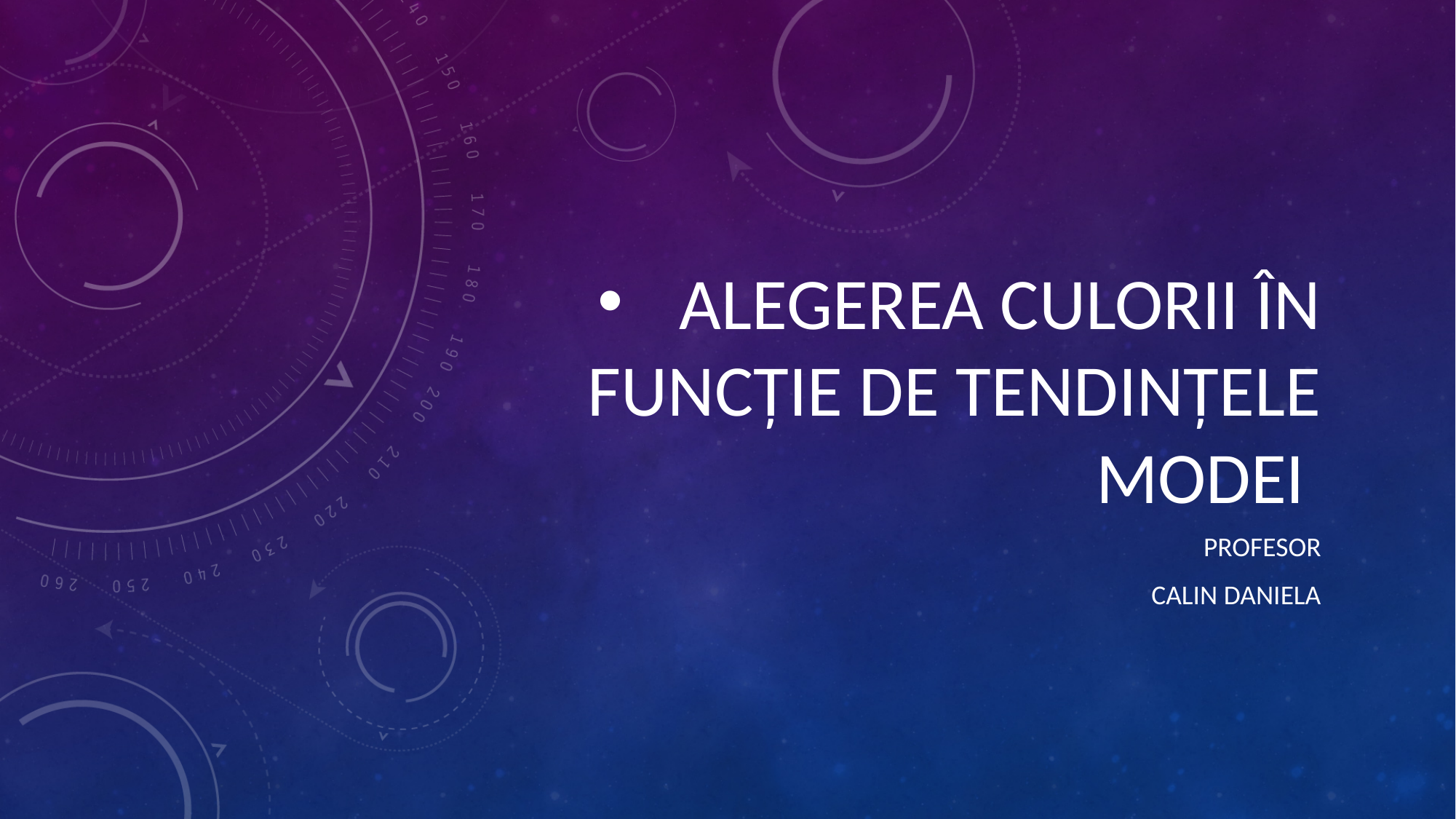

# Alegerea culorii în funcție de tendințele modei
Profesor
Calin daniela